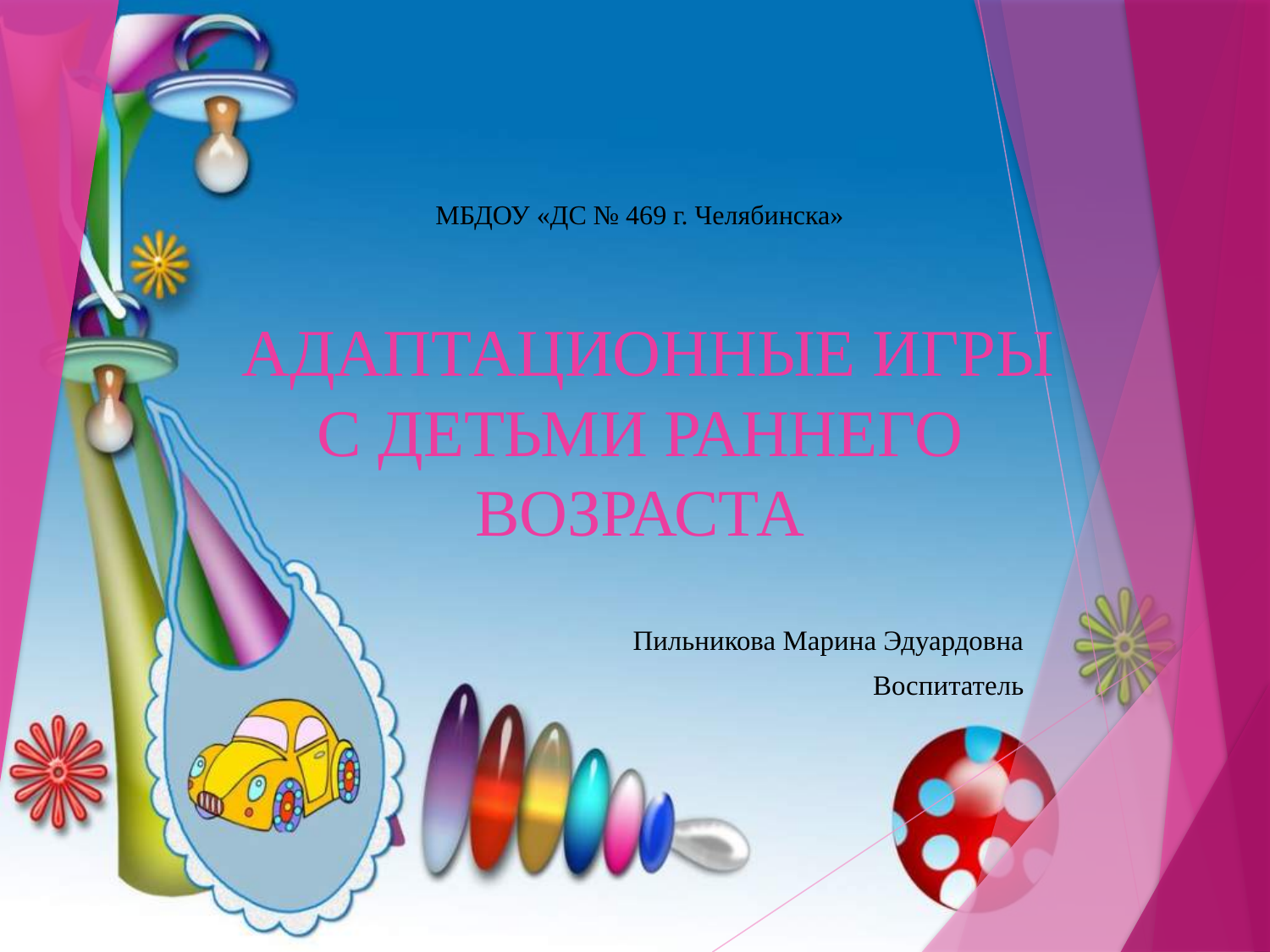

# МБДОУ «ДС № 469 г. Челябинска» АДАПТАЦИОННЫЕ ИГРЫ С ДЕТЬМИ РАННЕГО ВОЗРАСТА
Пильникова Марина Эдуардовна
Воспитатель